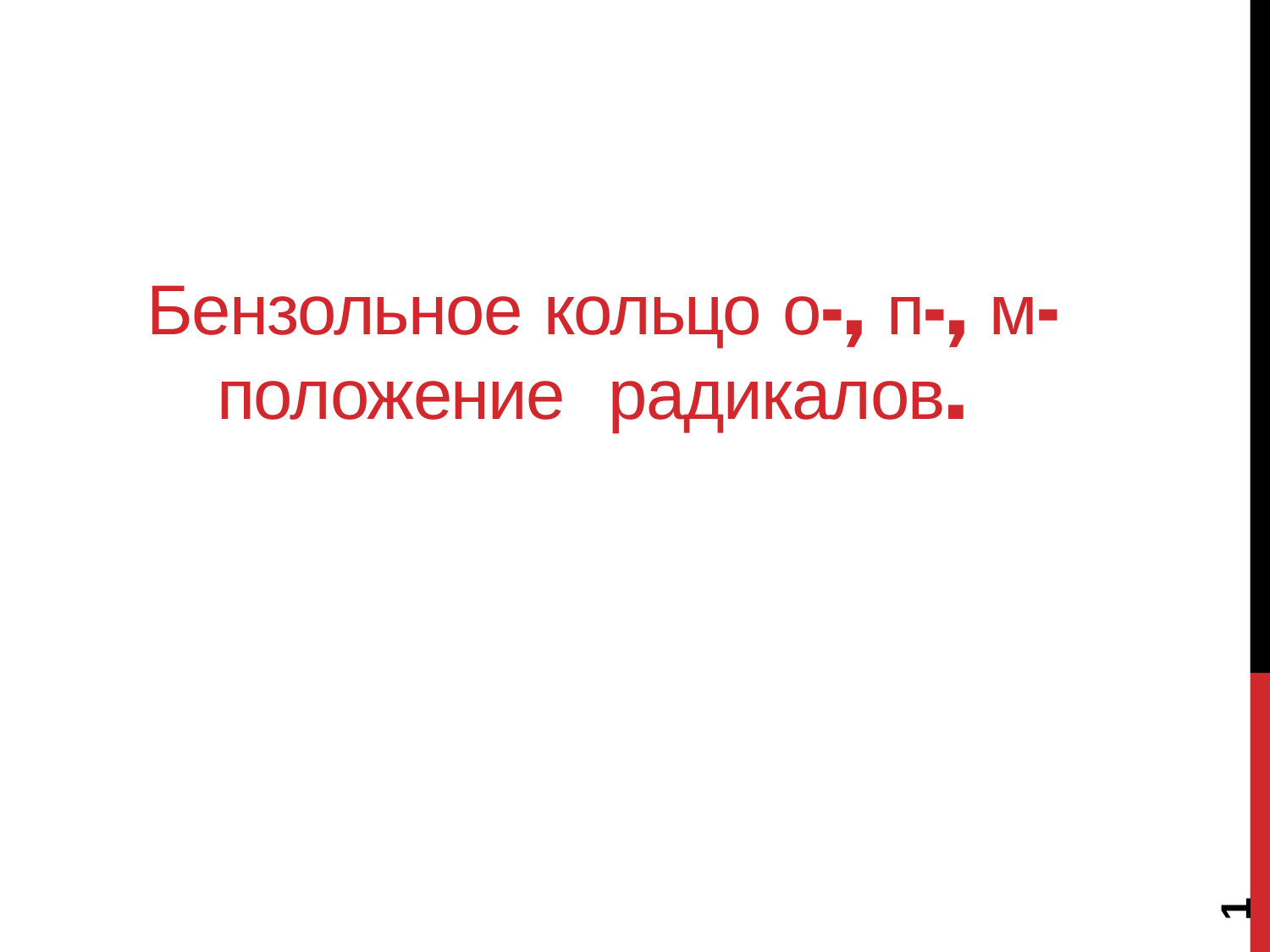

# Бензольное кольцо о-, п-, м-положение  радикалов.

1